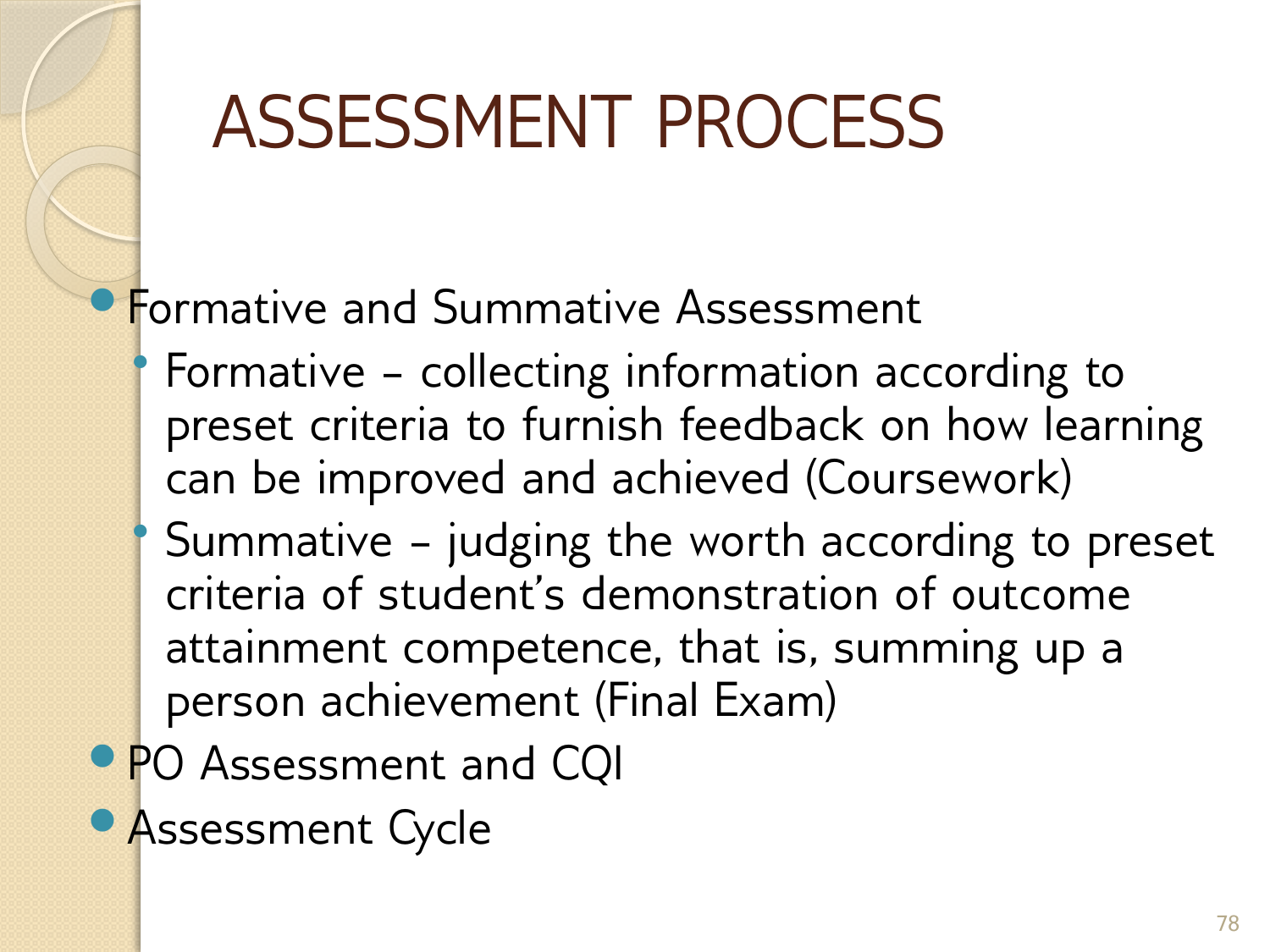

# ASSESSMENT PROCESS
Formative and Summative Assessment
Formative – collecting information according to preset criteria to furnish feedback on how learning can be improved and achieved (Coursework)
Summative – judging the worth according to preset criteria of student’s demonstration of outcome attainment competence, that is, summing up a person achievement (Final Exam)
PO Assessment and CQI
Assessment Cycle
78